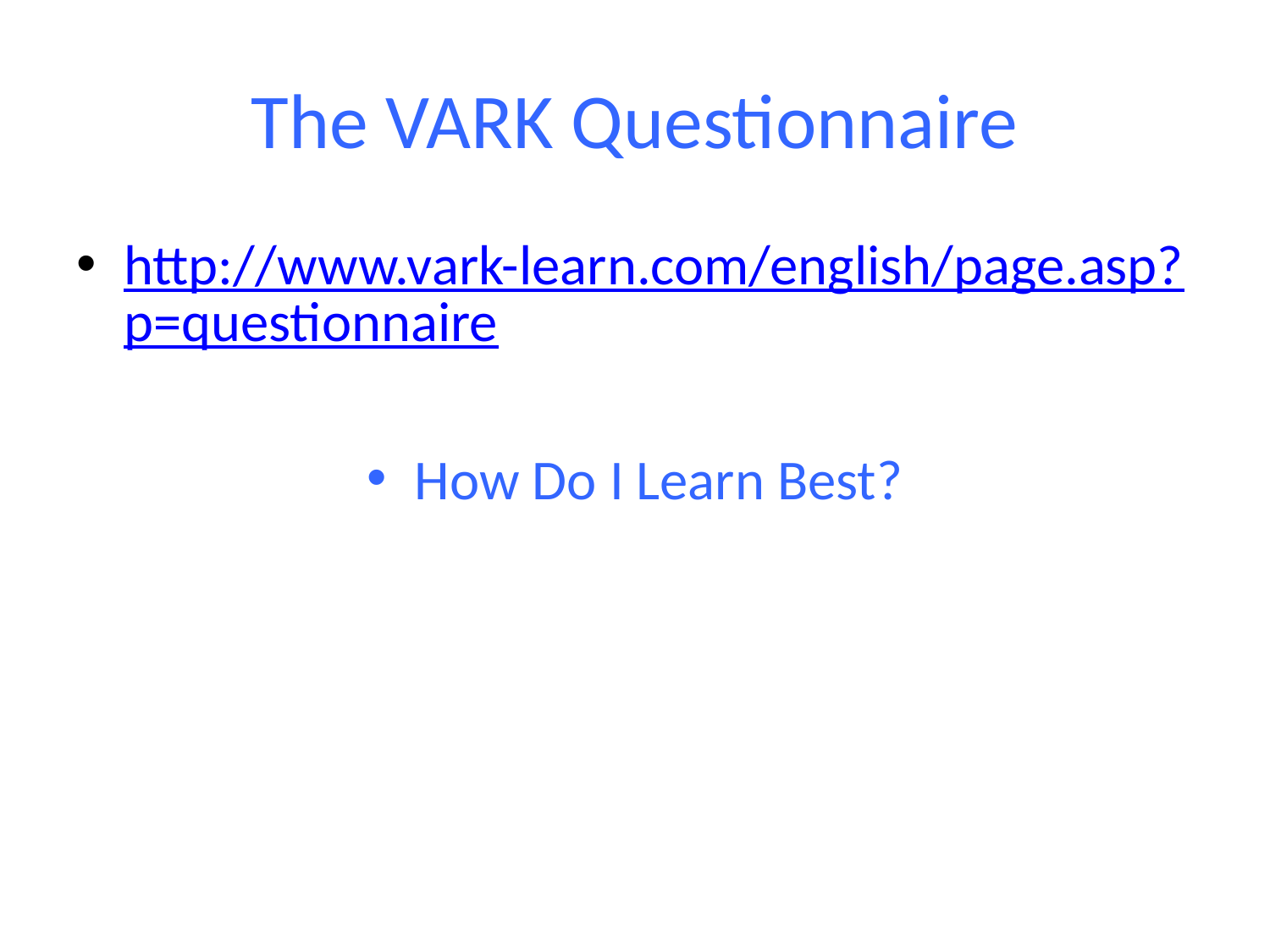

# The VARK Questionnaire
http://www.vark-learn.com/english/page.asp?p=questionnaire

How Do I Learn Best?